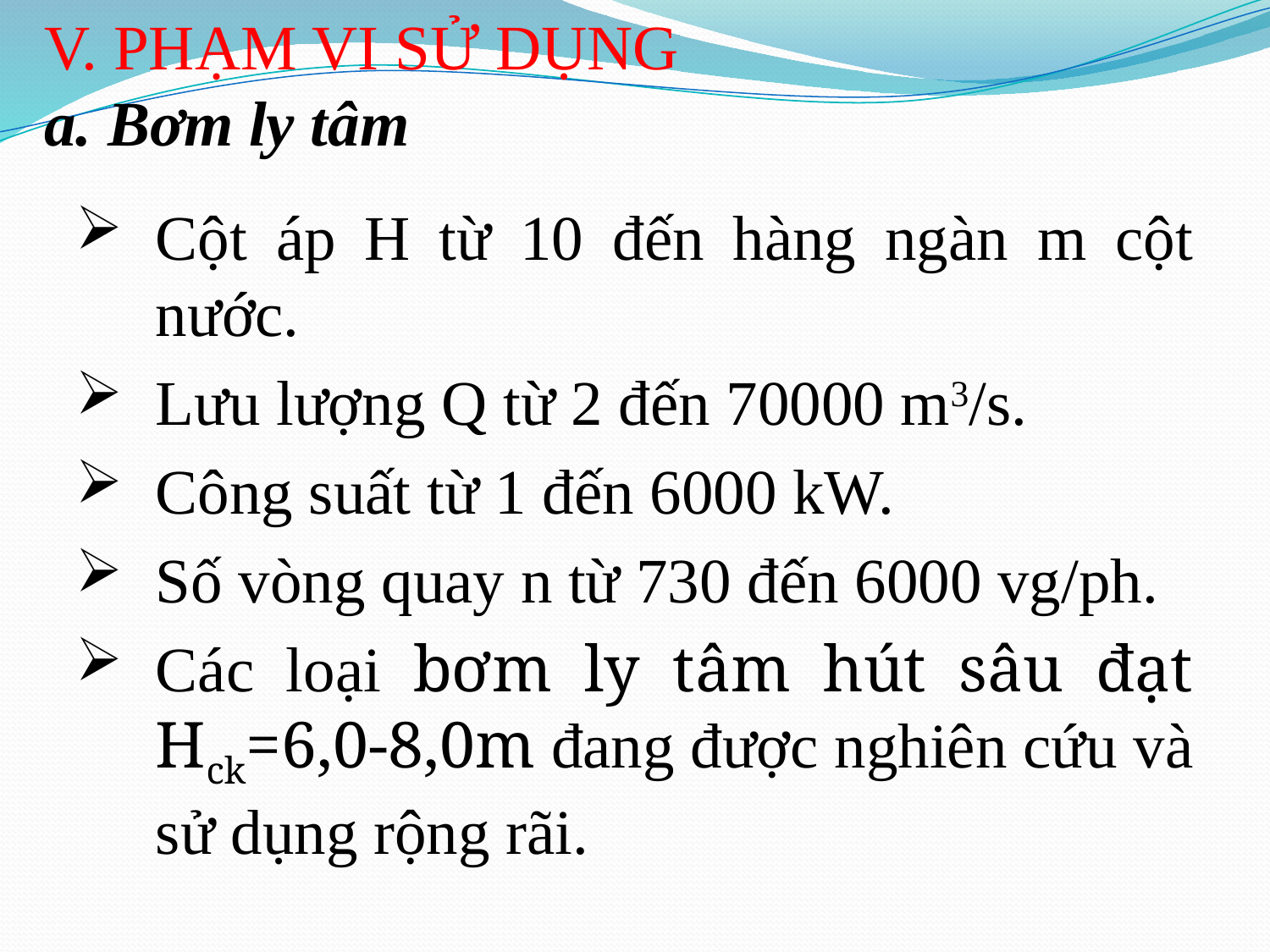

V. PHẠM VI SỬ DỤNG
a. Bơm ly tâm
Cột áp H từ 10 đến hàng ngàn m cột nước.
Lưu lượng Q từ 2 đến 70000 m3/s.
Công suất từ 1 đến 6000 kW.
Số vòng quay n từ 730 đến 6000 vg/ph.
Các loại bơm ly tâm hút sâu đạt Hck=6,0-8,0m đang được nghiên cứu và sử dụng rộng rãi.